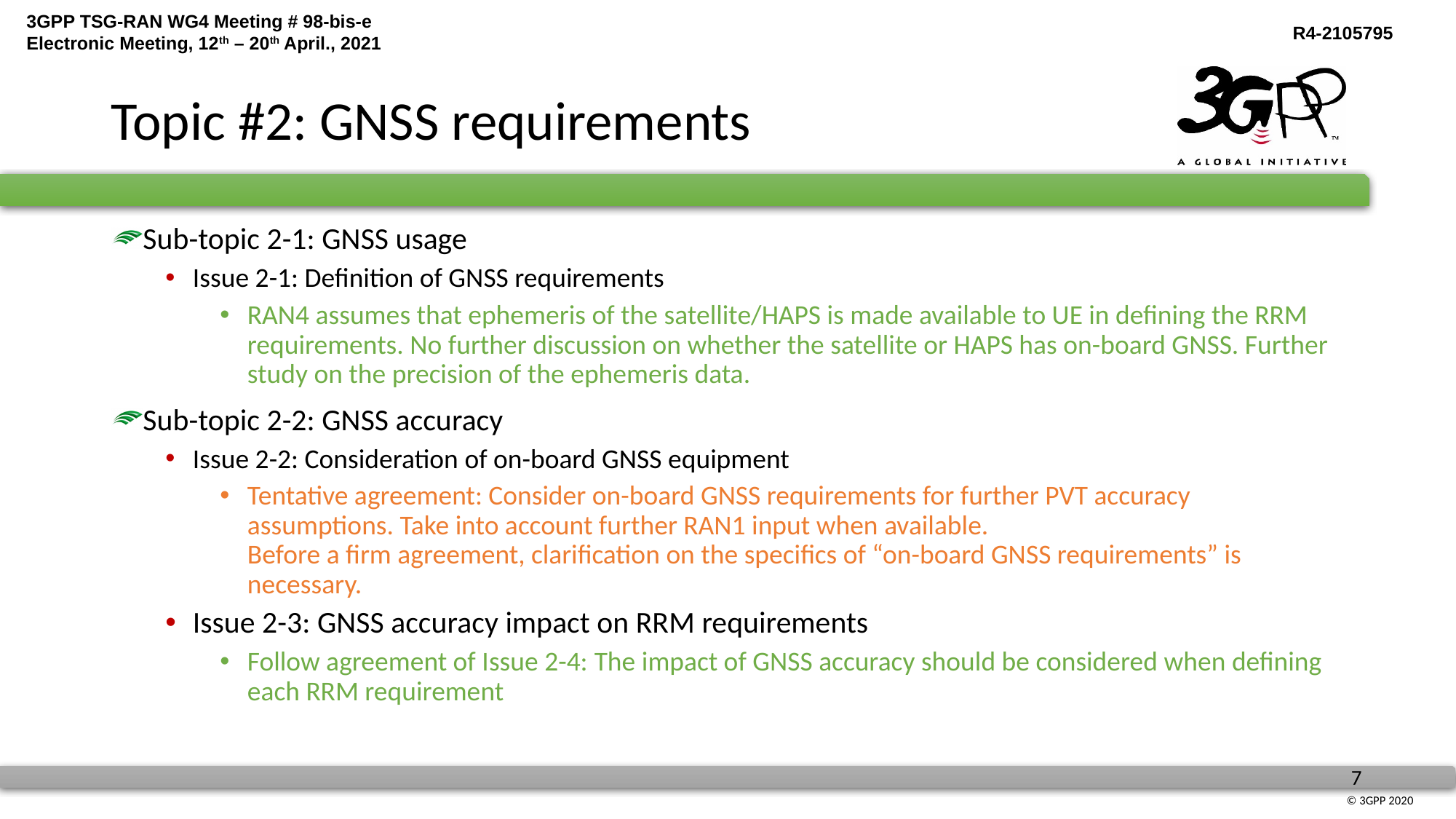

# Topic #2: GNSS requirements
Sub-topic 2-1: GNSS usage
Issue 2-1: Definition of GNSS requirements
RAN4 assumes that ephemeris of the satellite/HAPS is made available to UE in defining the RRM requirements. No further discussion on whether the satellite or HAPS has on-board GNSS. Further study on the precision of the ephemeris data.
Sub-topic 2-2: GNSS accuracy
Issue 2-2: Consideration of on-board GNSS equipment
Tentative agreement: Consider on-board GNSS requirements for further PVT accuracy assumptions. Take into account further RAN1 input when available.
Before a firm agreement, clarification on the specifics of “on-board GNSS requirements” is necessary.
Issue 2-3: GNSS accuracy impact on RRM requirements
Follow agreement of Issue 2-4: The impact of GNSS accuracy should be considered when defining each RRM requirement